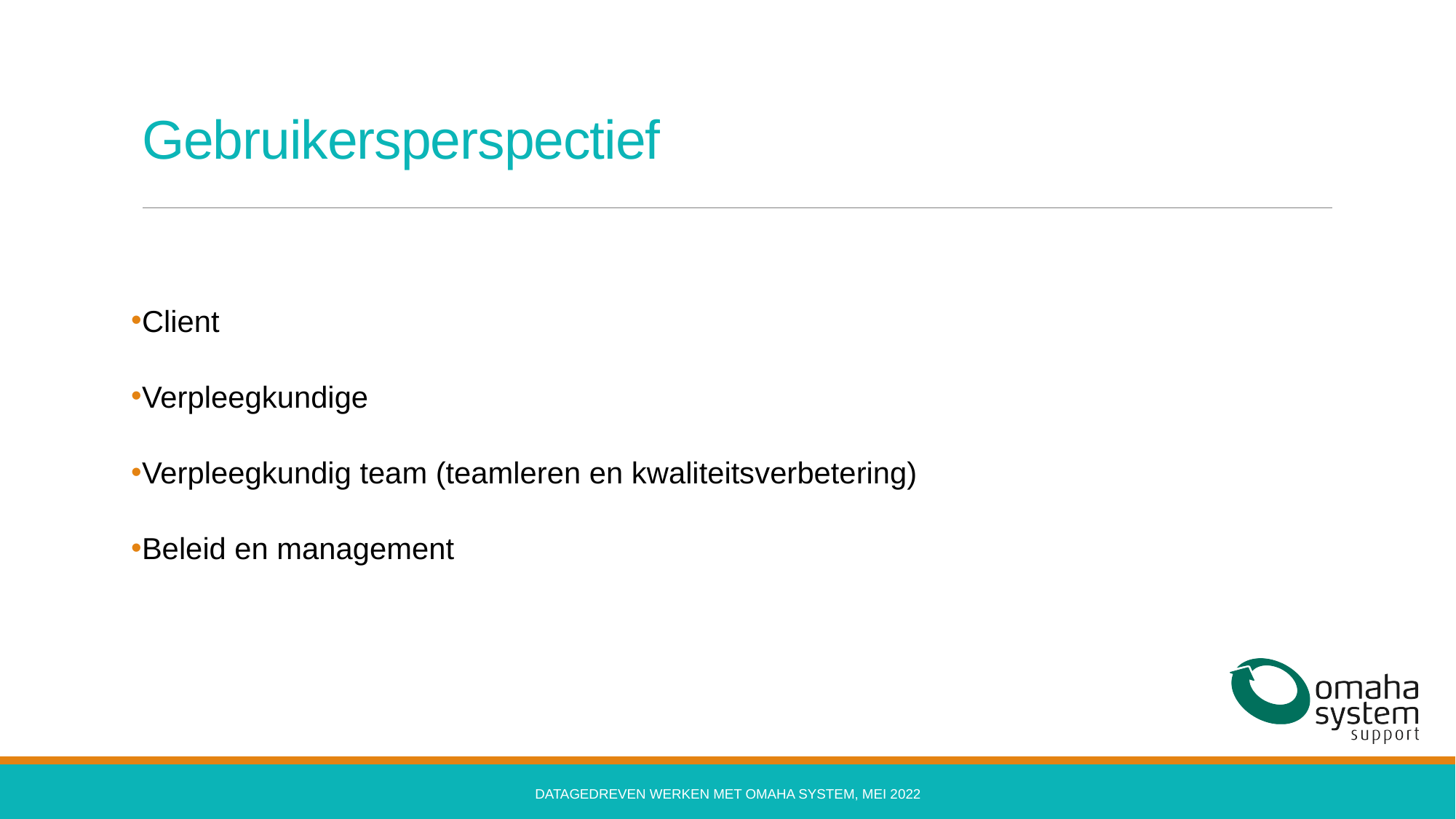

# Gebruikersperspectief

Client
Verpleegkundige
Verpleegkundig team (teamleren en kwaliteitsverbetering)
Beleid en management
Datagedreven werken met Omaha System, mei 2022